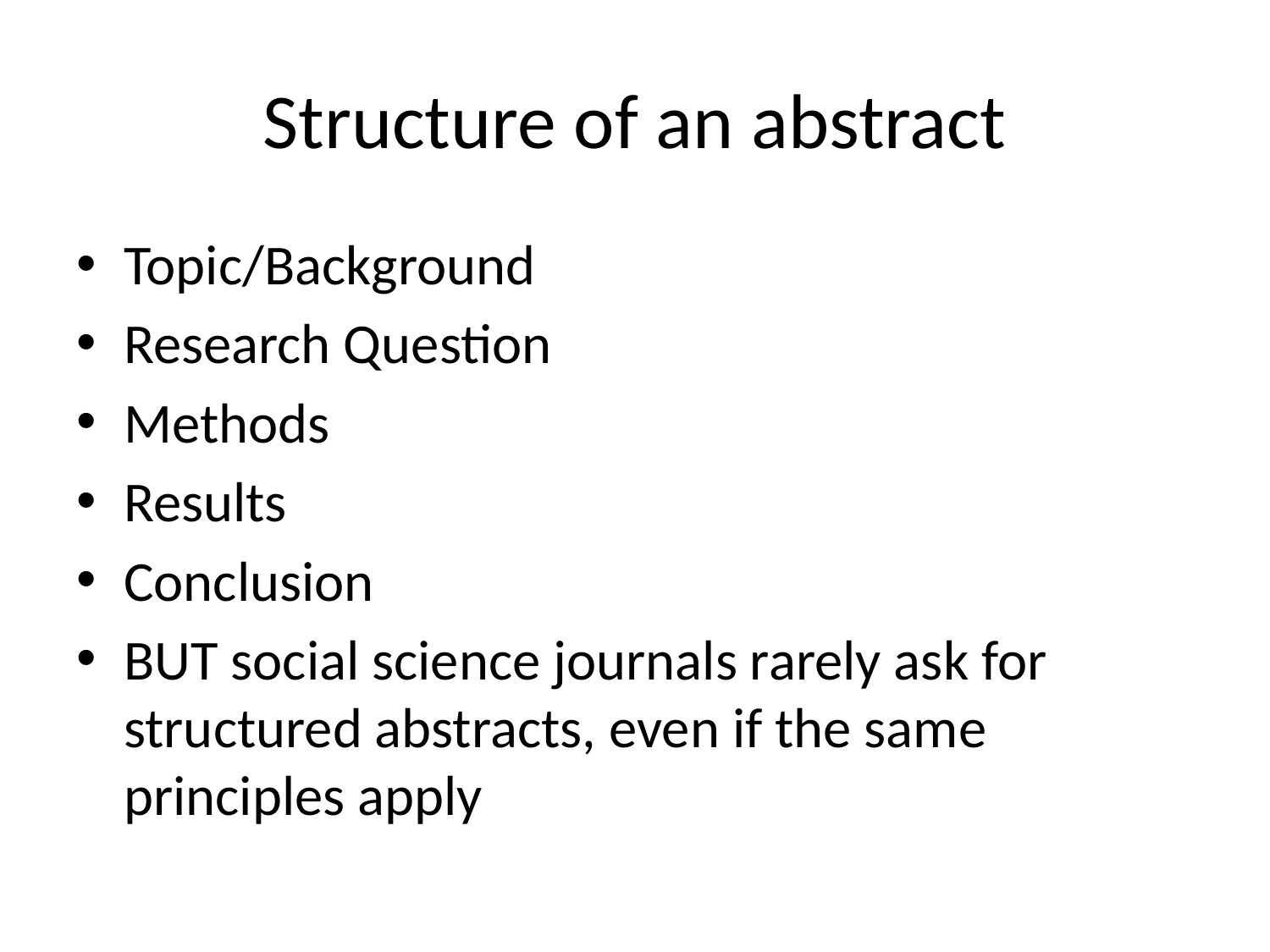

# Structure of an abstract
Topic/Background
Research Question
Methods
Results
Conclusion
BUT social science journals rarely ask for structured abstracts, even if the same principles apply